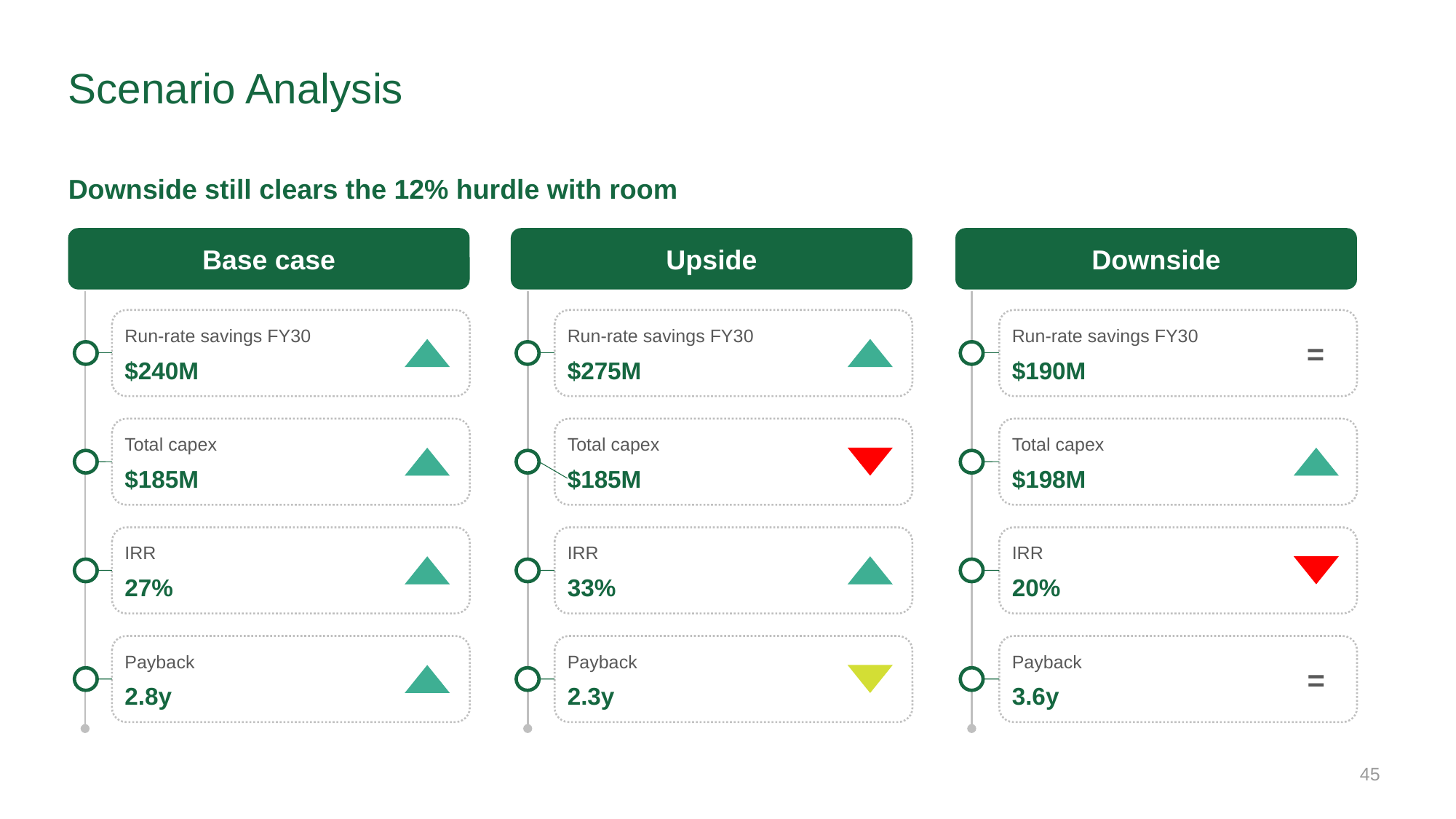

# Scenario Analysis
Downside still clears the 12% hurdle with room
Base case
Upside
Downside

Run-rate savings FY30
Run-rate savings FY30
Run-rate savings FY30
=

$240M
$275M
$190M

Total capex
Total capex
Total capex

$185M
$185M
$198M

IRR
IRR
IRR

27%
33%
20%

Payback
Payback
Payback
=

2.8y
2.3y
3.6y
45